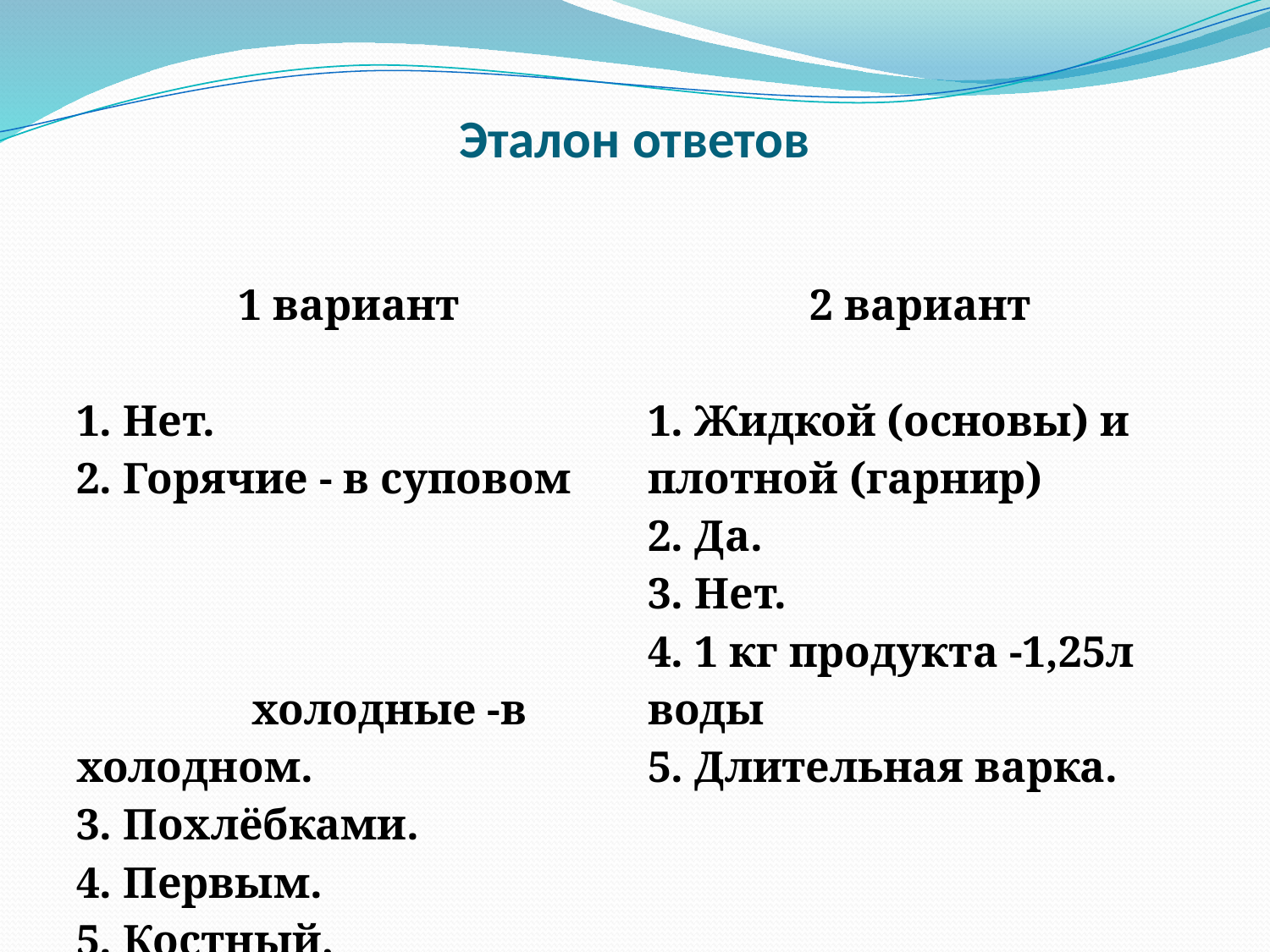

# Эталон ответов
| 1 вариант   1. Нет. 2. Горячие - в суповом холодные -в холодном. 3. Похлёбками. 4. Первым. 5. Костный, мясокостный, рыбный, из птицы, грибной отвар. | 2 вариант 1. Жидкой (основы) и плотной (гарнир) 2. Да. 3. Нет. 4. 1 кг продукта -1,25л воды 5. Длительная варка. |
| --- | --- |